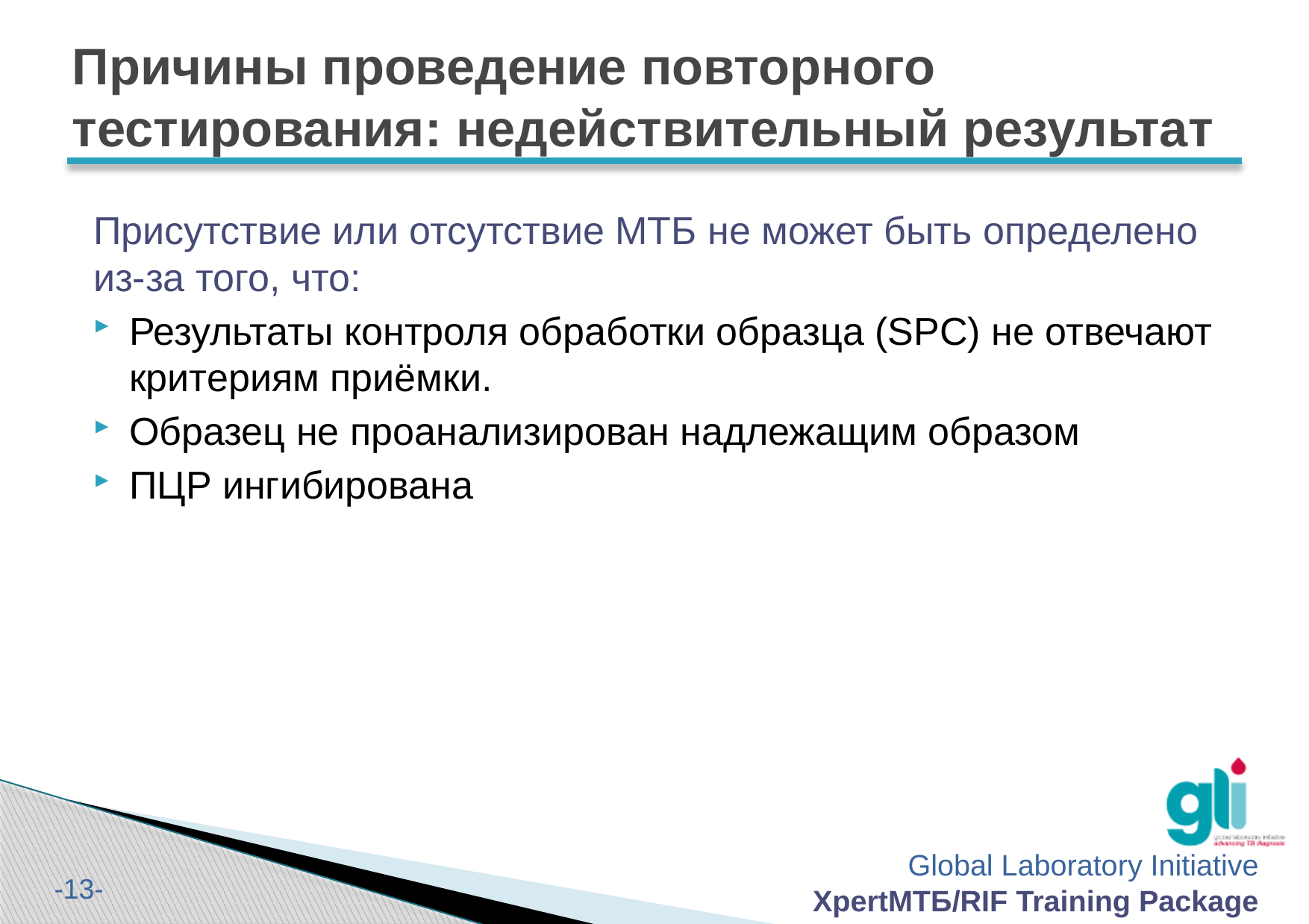

# Причины проведение повторного тестирования: недействительный результат
Присутствие или отсутствие МТБ не может быть определено из-за того, что:
Результаты контроля обработки образца (SPC) не отвечают критериям приёмки.
Образец не проанализирован надлежащим образом
ПЦР ингибирована